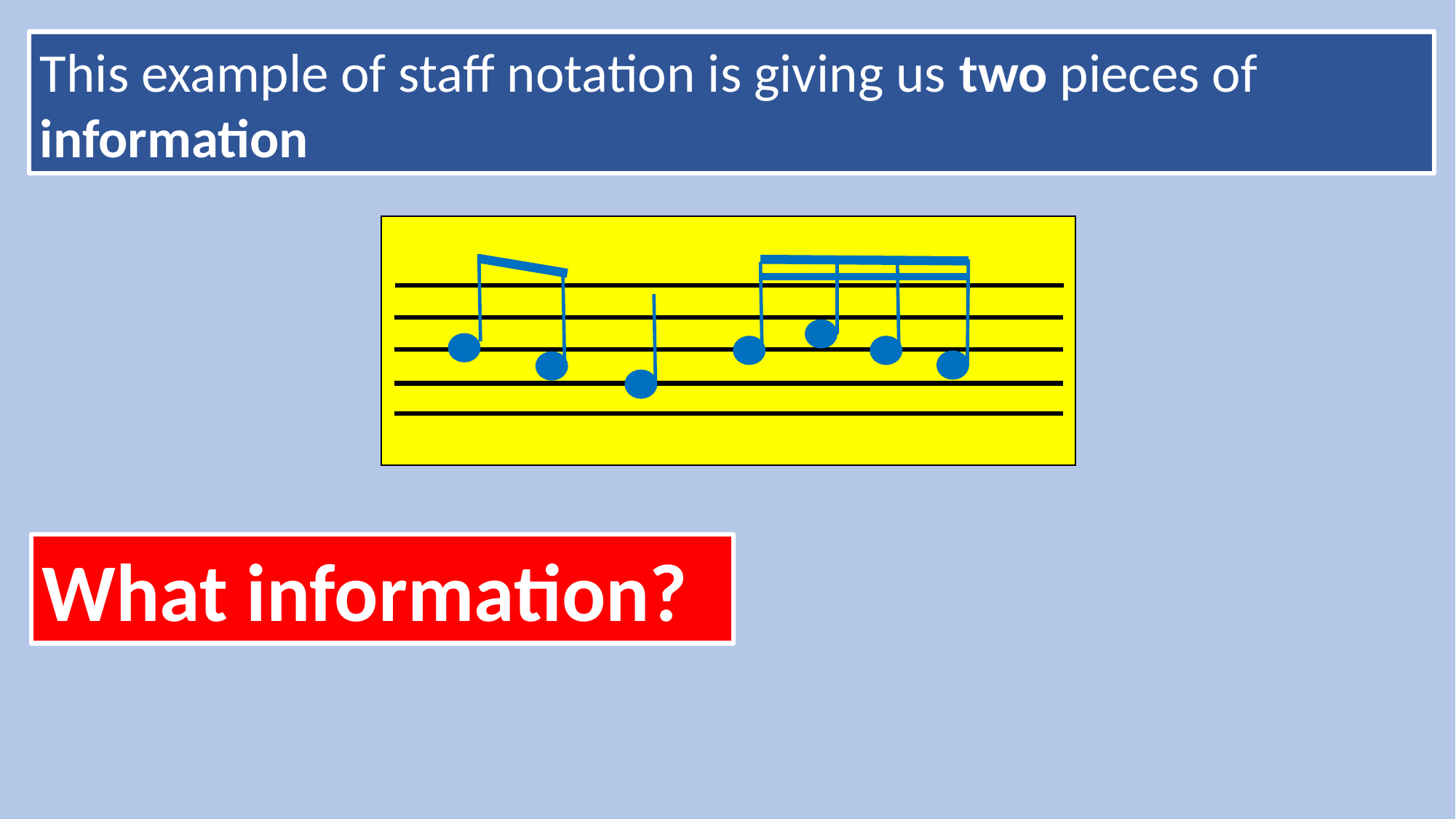

This example of staff notation is giving us two pieces of information

What information?